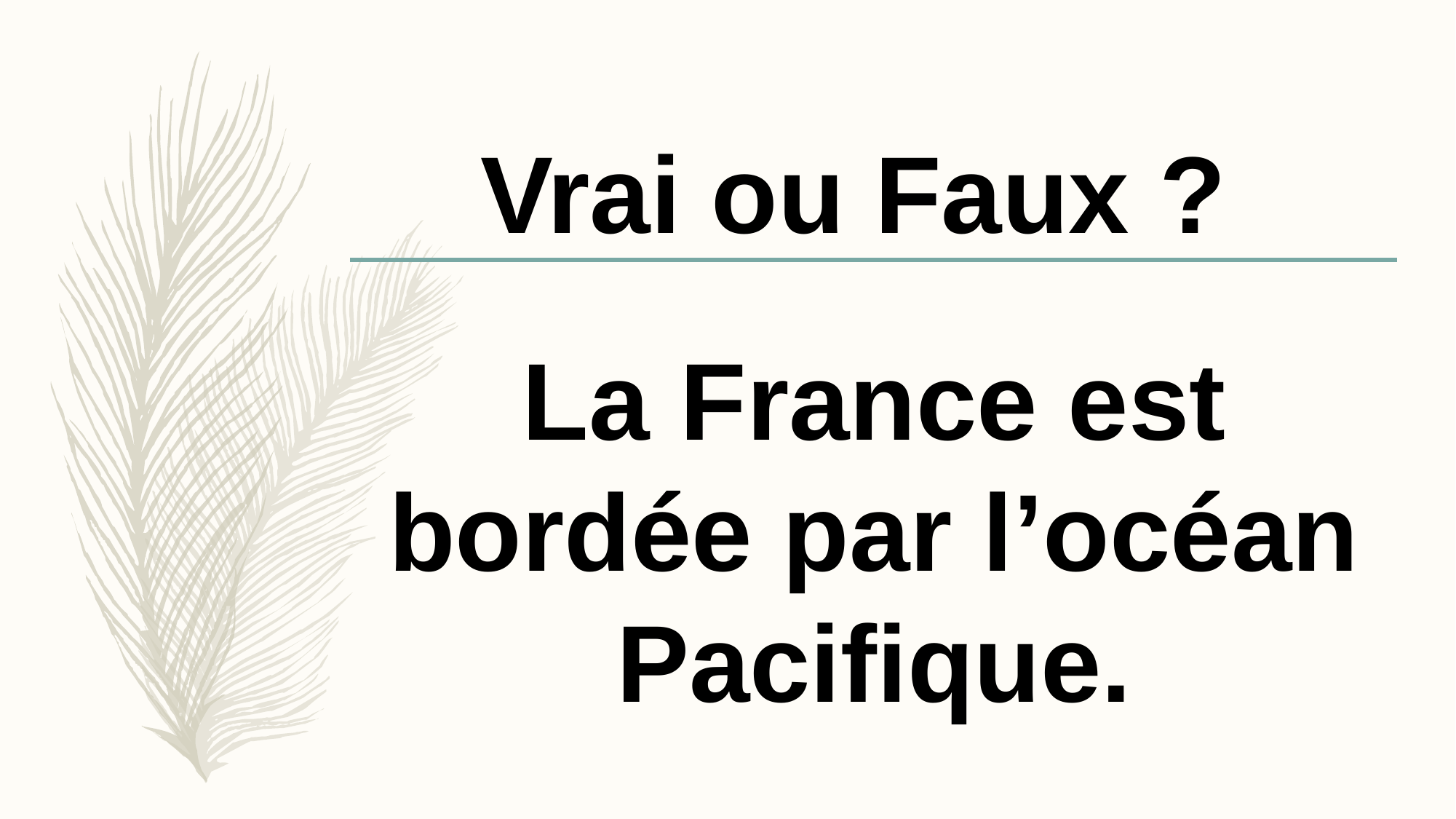

Vrai ou Faux ?
La France est bordée par l’océan Pacifique.